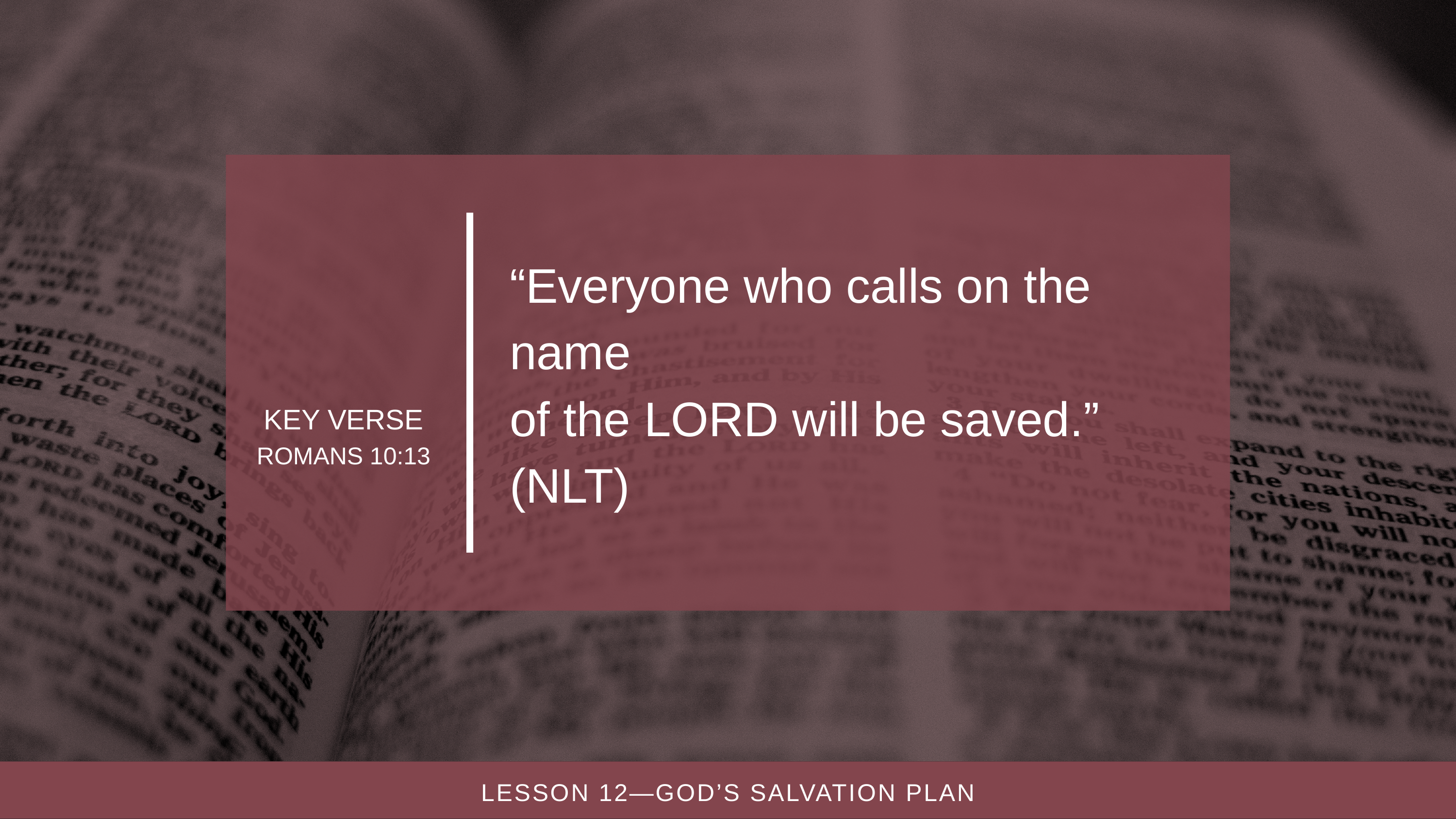

“Everyone who calls on the name
of the Lord will be saved.” (nlt)